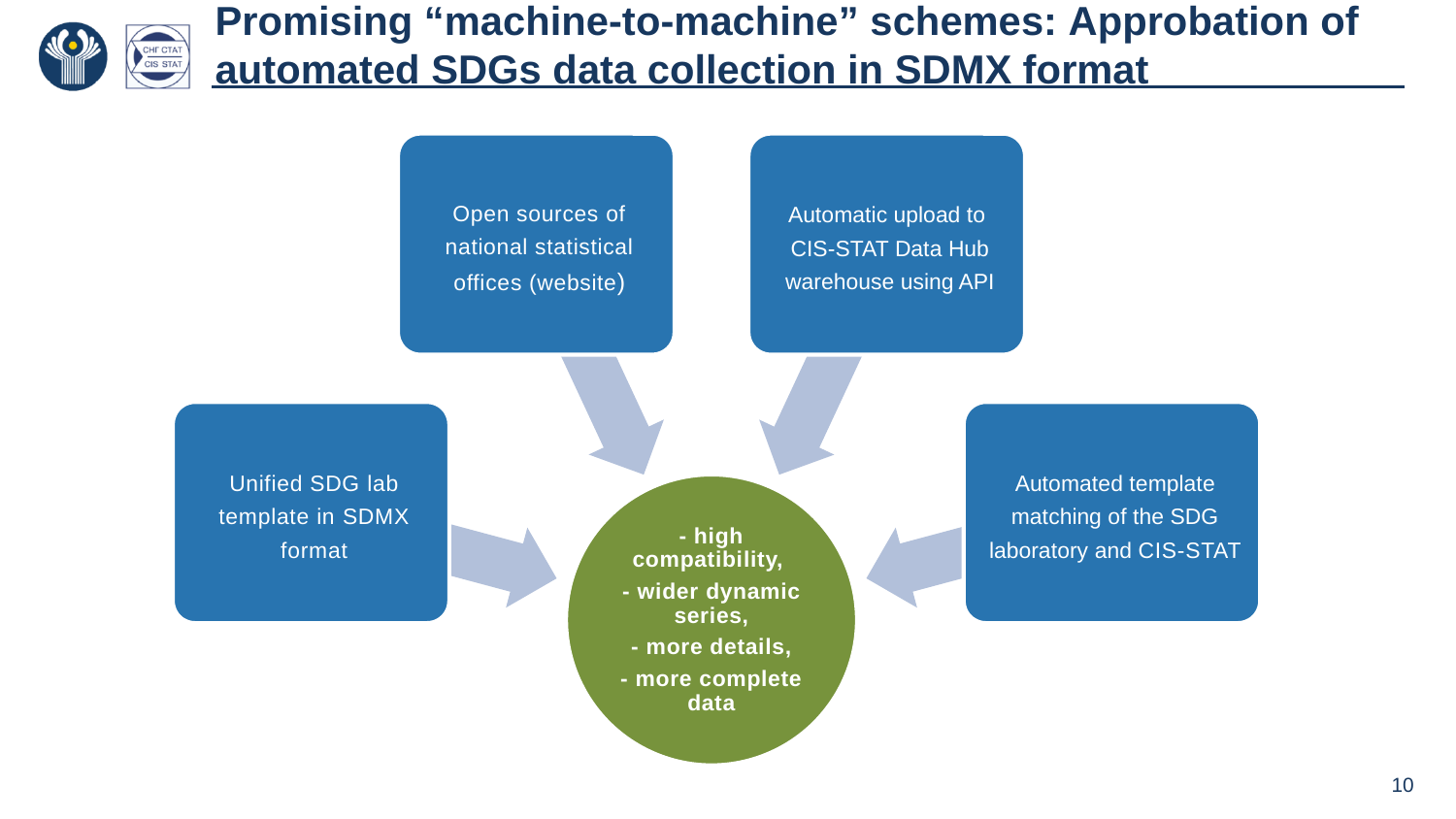

# Promising “machine-to-machine” schemes: Approbation of automated SDGs data collection in SDMX format
- high compatibility,
- wider dynamic series,
- more details,
- more complete data
Unified SDG lab template in SDMX format
Open sources of national statistical offices (website)
Automatic upload to
CIS-STAT Data Hub warehouse using API
Automated template matching of the SDG laboratory and CIS-STAT